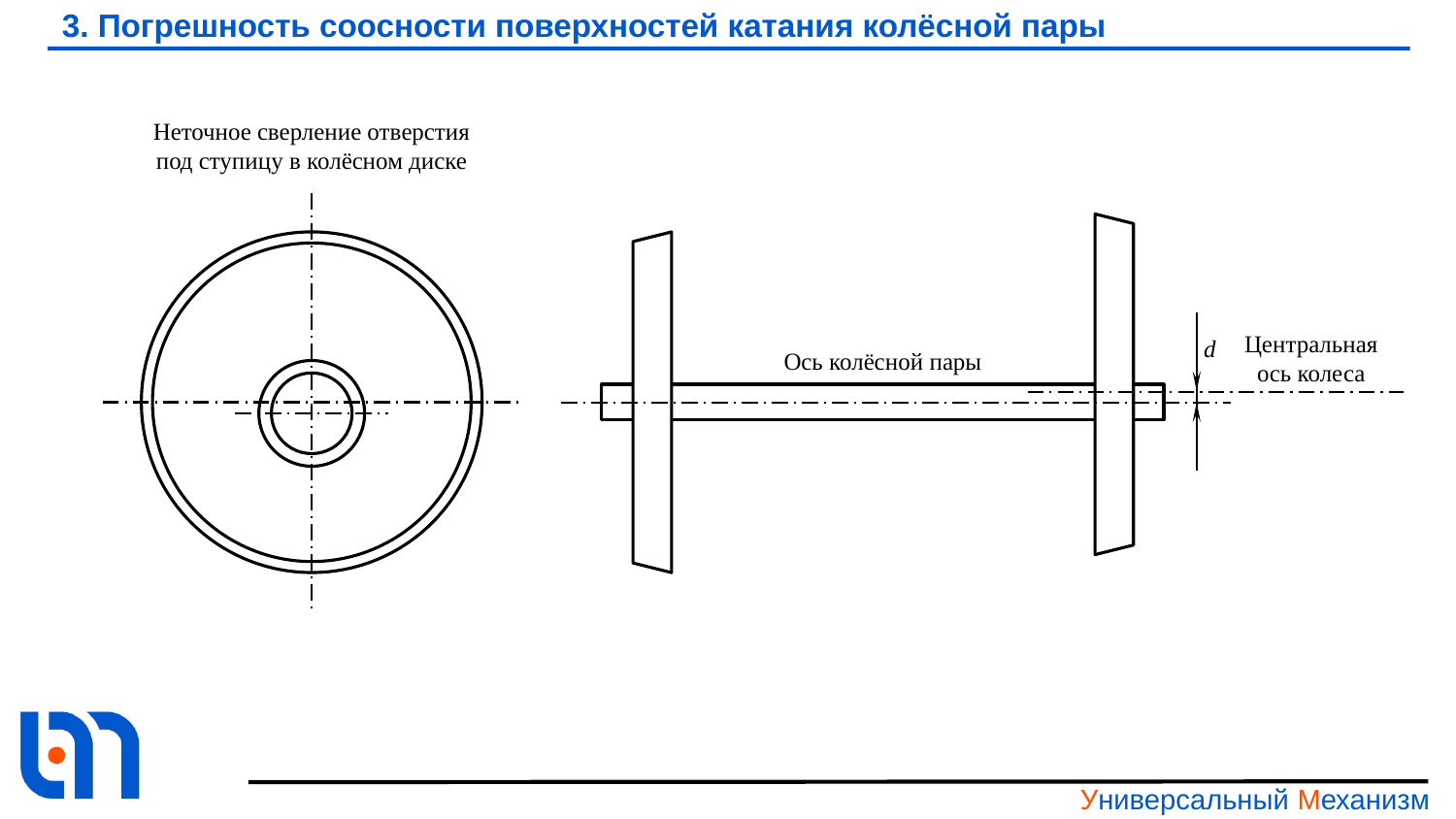

# 3. Погрешность соосности поверхностей катания колёсной пары
Неточное сверление отверстия под ступицу в колёсном диске

Центральная ось колеса
d
Ось колёсной пары